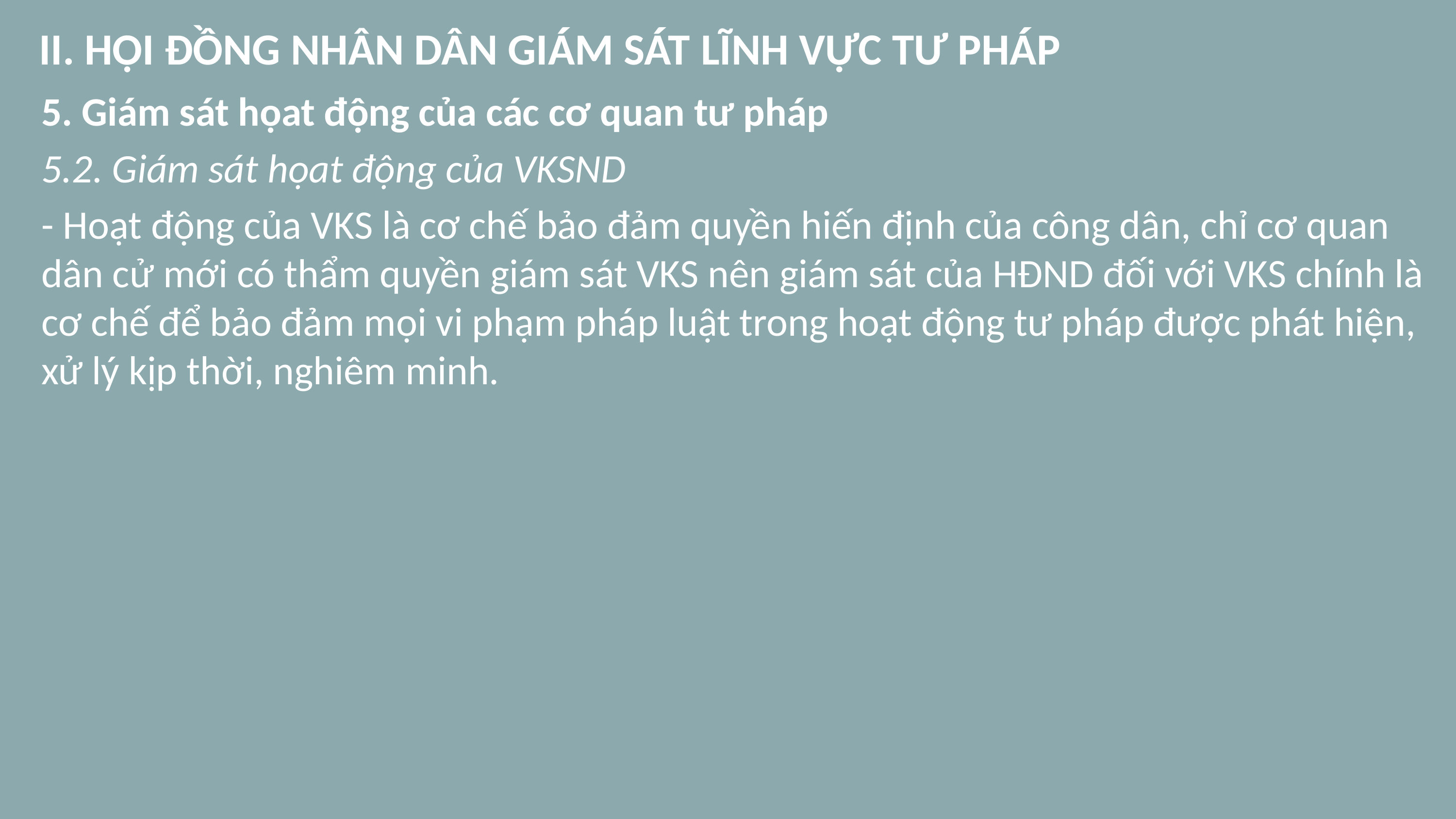

# II. HỘI ĐỒNG NHÂN DÂN GIÁM SÁT LĨNH VỰC TƯ PHÁP
5. Giám sát họat động của các cơ quan tư pháp
5.2. Giám sát họat động của VKSND
- Hoạt động của VKS là cơ chế bảo đảm quyền hiến định của công dân, chỉ cơ quan dân cử mới có thẩm quyền giám sát VKS nên giám sát của HĐND đối với VKS chính là cơ chế để bảo đảm mọi vi phạm pháp luật trong hoạt động tư pháp được phát hiện, xử lý kịp thời, nghiêm minh.